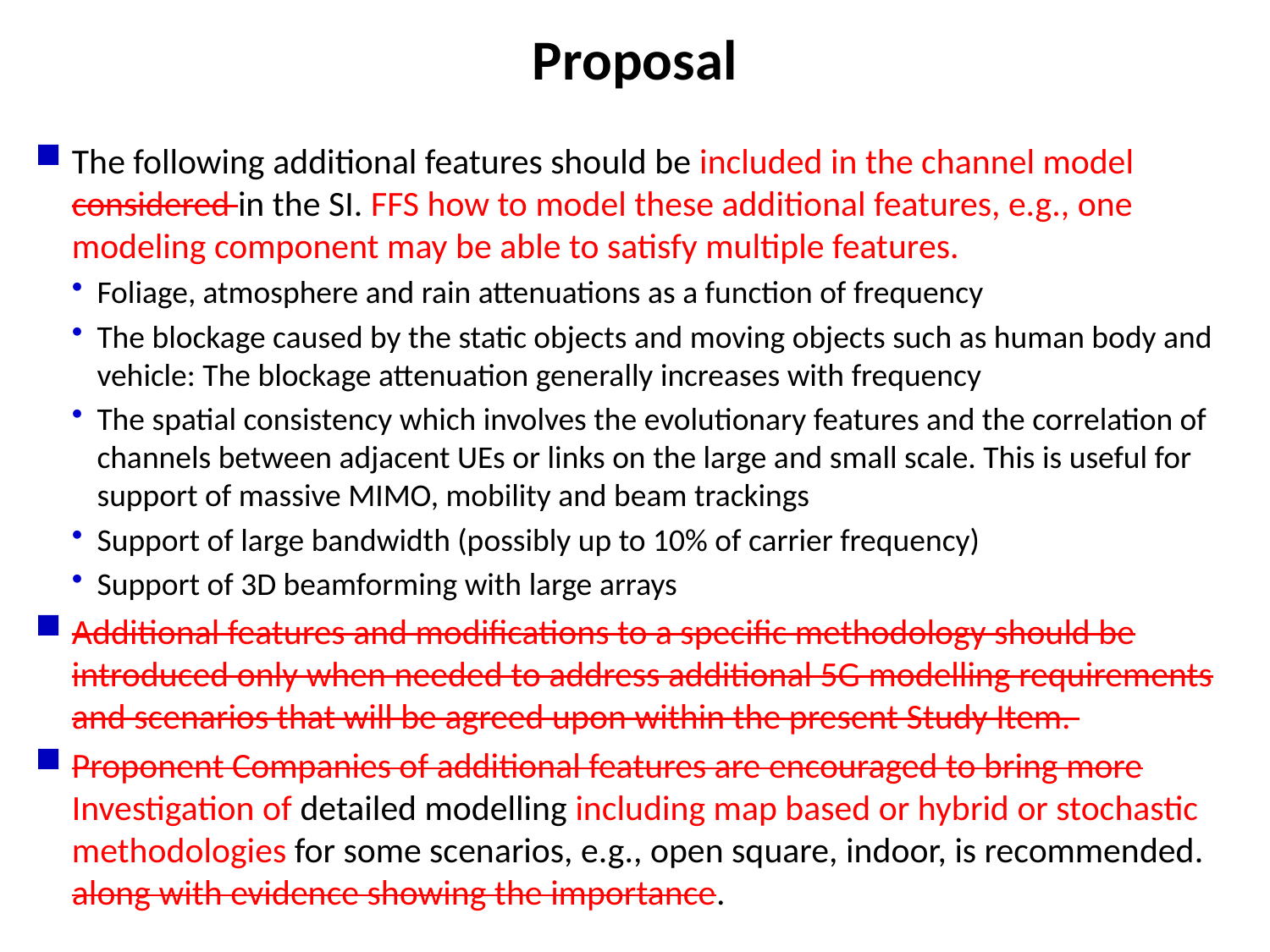

# Proposal
The following additional features should be included in the channel model considered in the SI. FFS how to model these additional features, e.g., one modeling component may be able to satisfy multiple features.
Foliage, atmosphere and rain attenuations as a function of frequency
The blockage caused by the static objects and moving objects such as human body and vehicle: The blockage attenuation generally increases with frequency
The spatial consistency which involves the evolutionary features and the correlation of channels between adjacent UEs or links on the large and small scale. This is useful for support of massive MIMO, mobility and beam trackings
Support of large bandwidth (possibly up to 10% of carrier frequency)
Support of 3D beamforming with large arrays
Additional features and modifications to a specific methodology should be introduced only when needed to address additional 5G modelling requirements and scenarios that will be agreed upon within the present Study Item.
Proponent Companies of additional features are encouraged to bring more Investigation of detailed modelling including map based or hybrid or stochastic methodologies for some scenarios, e.g., open square, indoor, is recommended. along with evidence showing the importance.